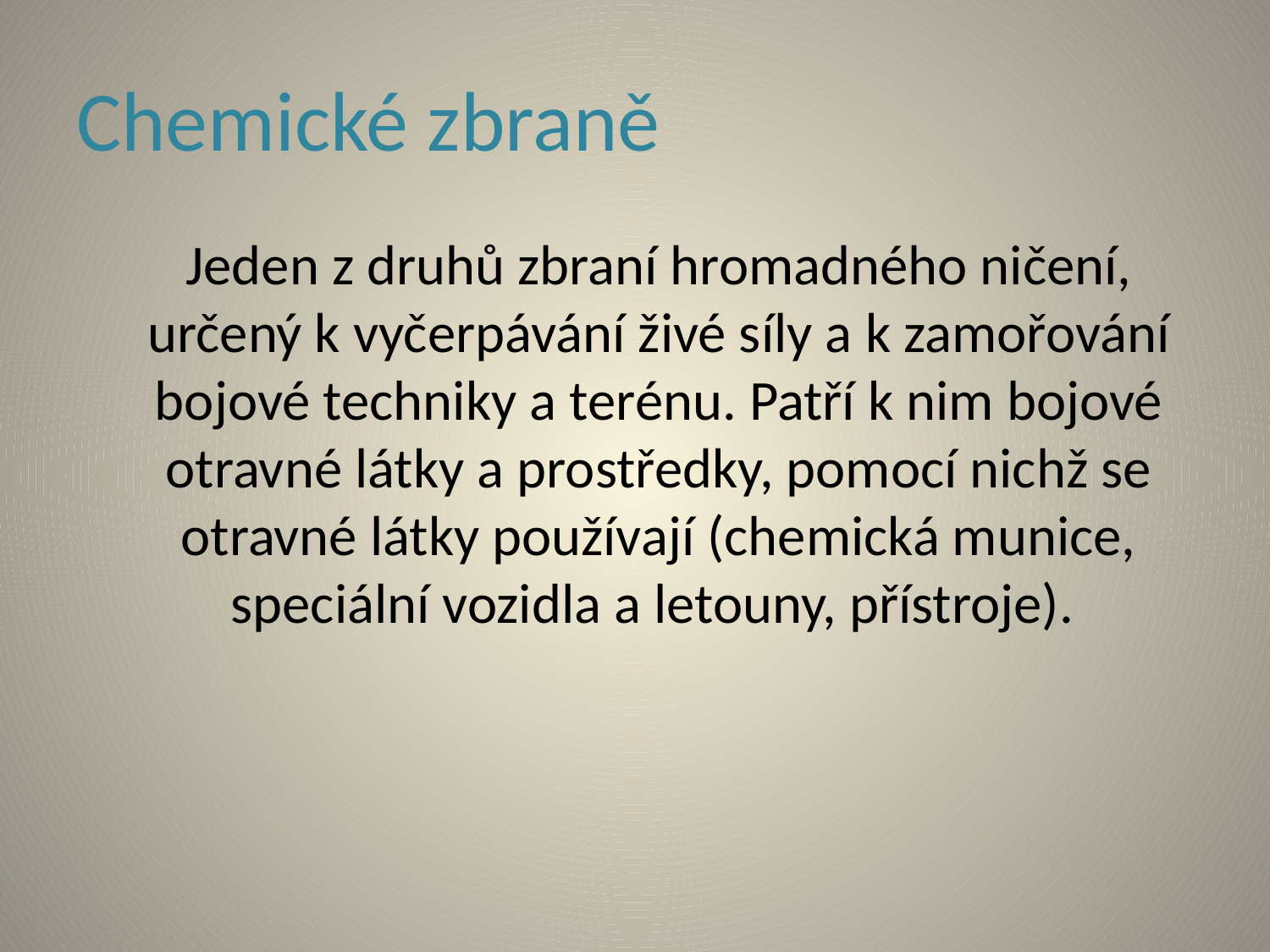

# Chemické zbraně
	Jeden z druhů zbraní hromadného ničení, určený k vyčerpávání živé síly a k zamořování bojové techniky a terénu. Patří k nim bojové otravné látky a prostředky, pomocí nichž se otravné látky používají (chemická munice, speciální vozidla a letouny, přístroje).